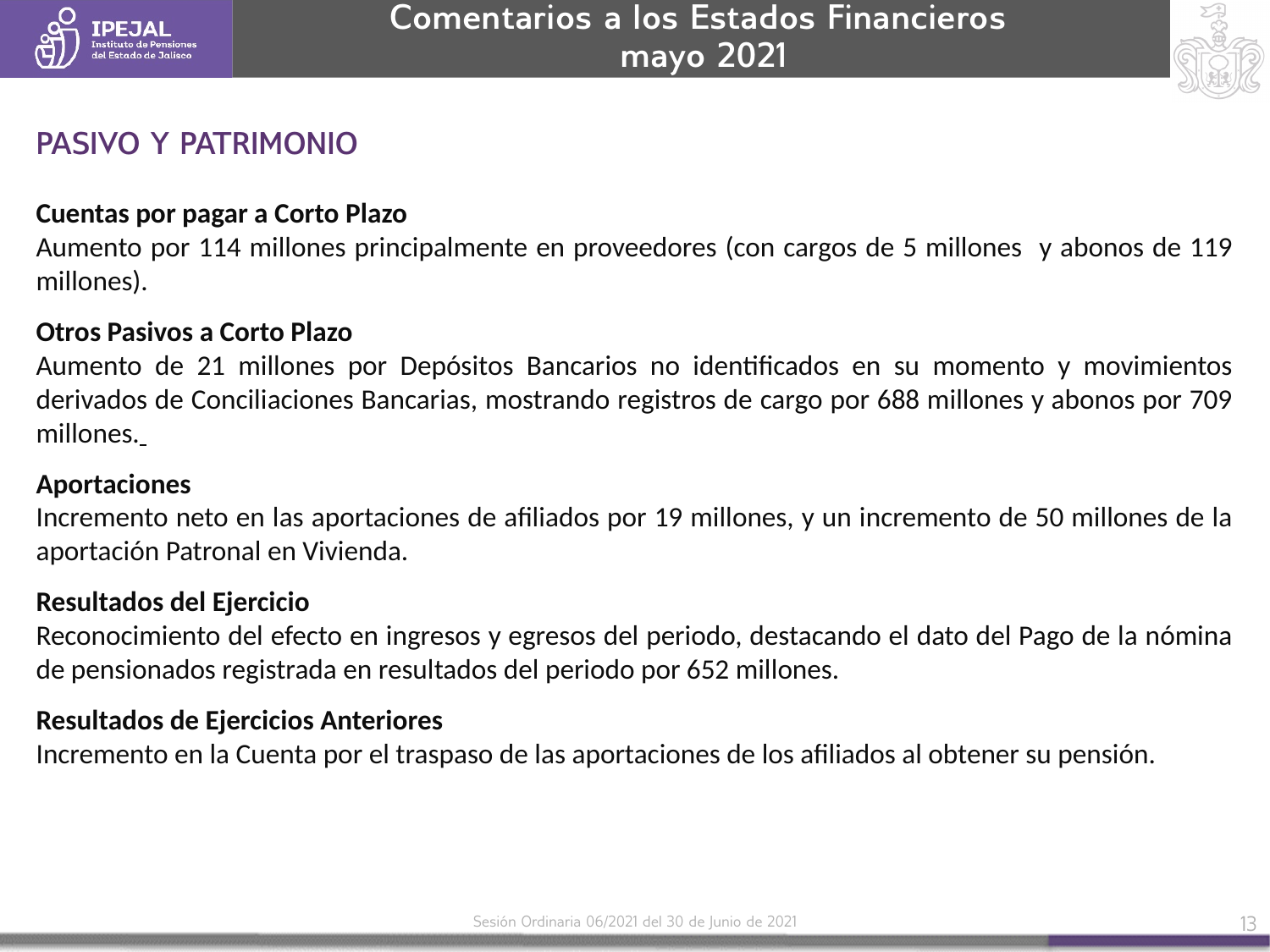

# Comentarios a los Estados Financieros mayo 2021
PASIVO Y PATRIMONIO

Cuentas por pagar a Corto Plazo
Aumento por 114 millones principalmente en proveedores (con cargos de 5 millones  y abonos de 119 millones).

Otros Pasivos a Corto Plazo
Aumento de 21 millones por Depósitos Bancarios no identificados en su momento y movimientos derivados de Conciliaciones Bancarias, mostrando registros de cargo por 688 millones y abonos por 709 millones.

Aportaciones
Incremento neto en las aportaciones de afiliados por 19 millones, y un incremento de 50 millones de la aportación Patronal en Vivienda.

Resultados del Ejercicio
Reconocimiento del efecto en ingresos y egresos del periodo, destacando el dato del Pago de la nómina de pensionados registrada en resultados del periodo por 652 millones.

Resultados de Ejercicios Anteriores
Incremento en la Cuenta por el traspaso de las aportaciones de los afiliados al obtener su pensión.

Sesión Ordinaria 06/2021 del 30 de Junio de 2021
13